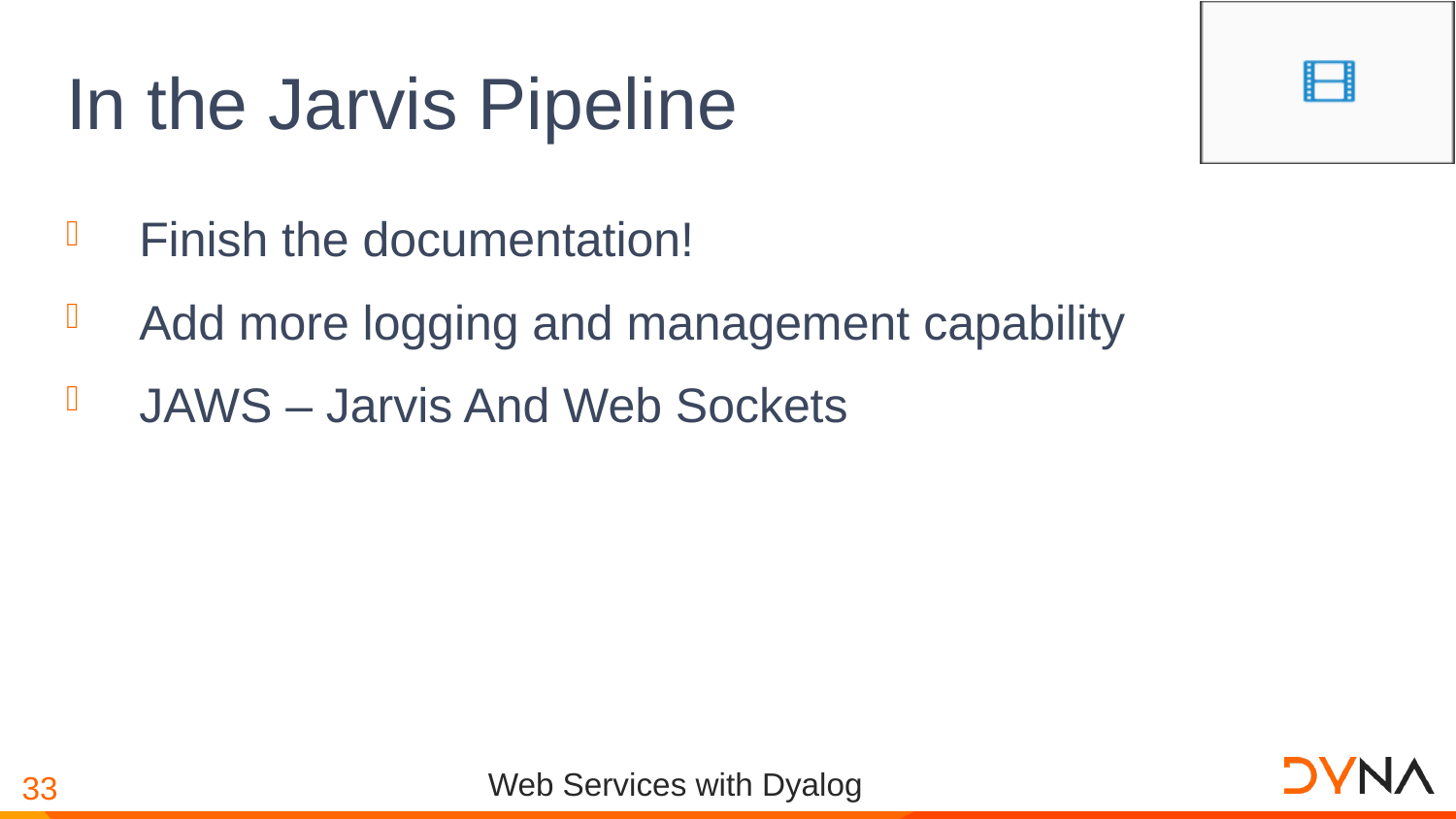

# In the Jarvis Pipeline
Finish the documentation!
Add more logging and management capability
JAWS – Jarvis And Web Sockets